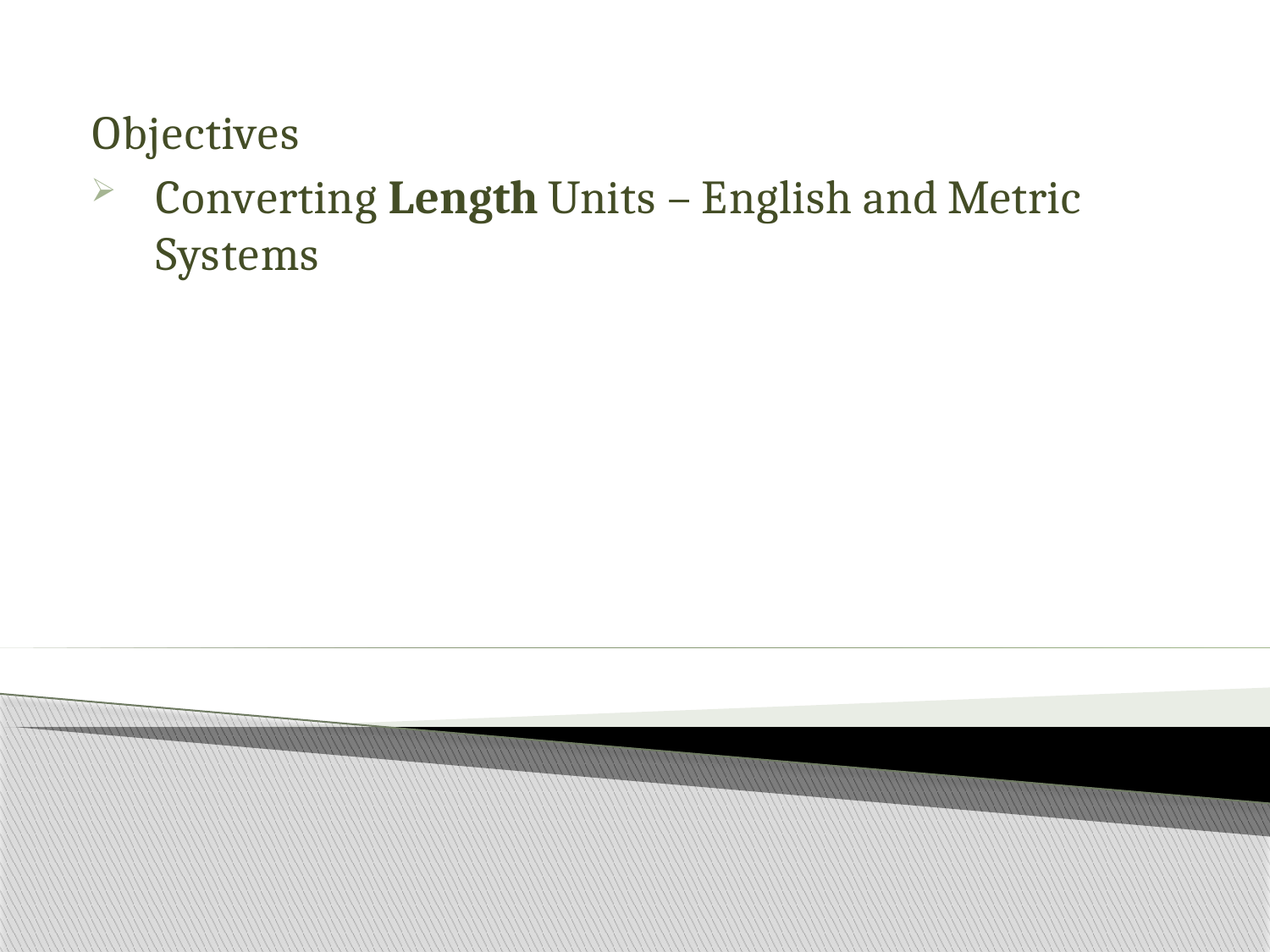

Objectives
Converting Length Units – English and Metric Systems